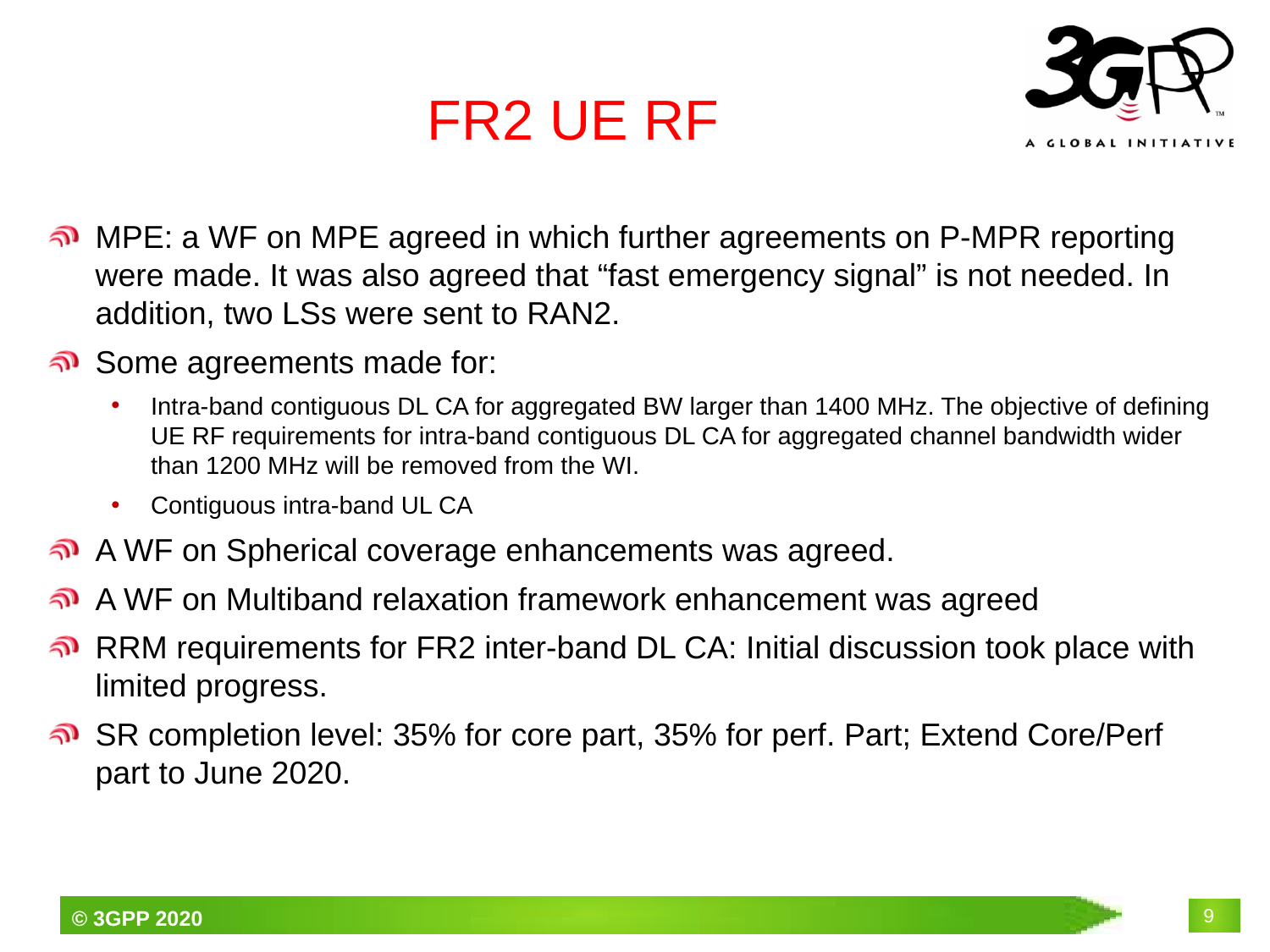

# FR2 UE RF
MPE: a WF on MPE agreed in which further agreements on P-MPR reporting were made. It was also agreed that “fast emergency signal” is not needed. In addition, two LSs were sent to RAN2.
Some agreements made for:
Intra-band contiguous DL CA for aggregated BW larger than 1400 MHz. The objective of defining UE RF requirements for intra-band contiguous DL CA for aggregated channel bandwidth wider than 1200 MHz will be removed from the WI.
Contiguous intra-band UL CA
A WF on Spherical coverage enhancements was agreed.
A WF on Multiband relaxation framework enhancement was agreed
RRM requirements for FR2 inter-band DL CA: Initial discussion took place with limited progress.
SR completion level: 35% for core part, 35% for perf. Part; Extend Core/Perf part to June 2020.

9